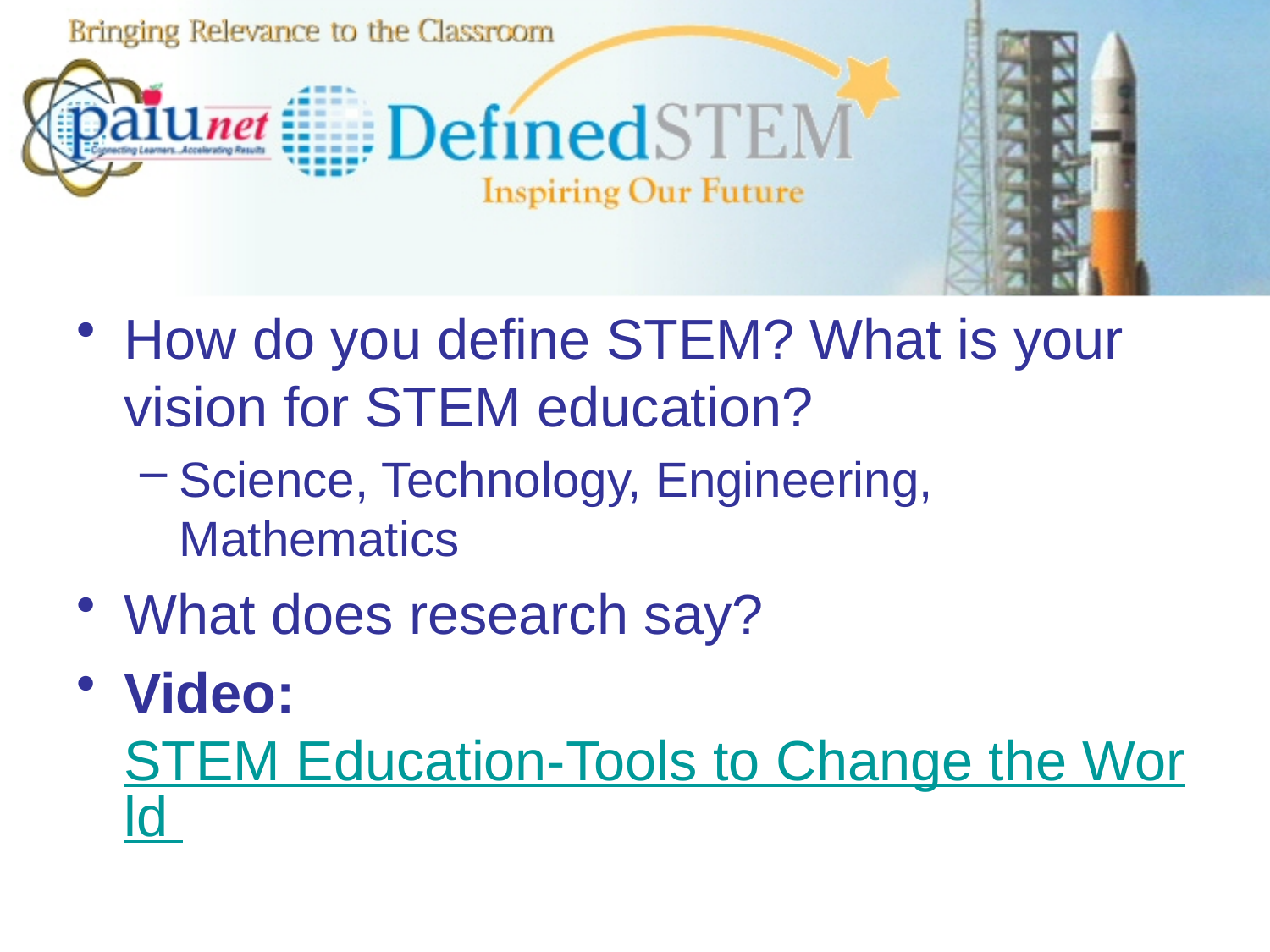

#
How do you define STEM? What is your vision for STEM education?
Science, Technology, Engineering, Mathematics
What does research say?
Video:  STEM Education-Tools to Change the World